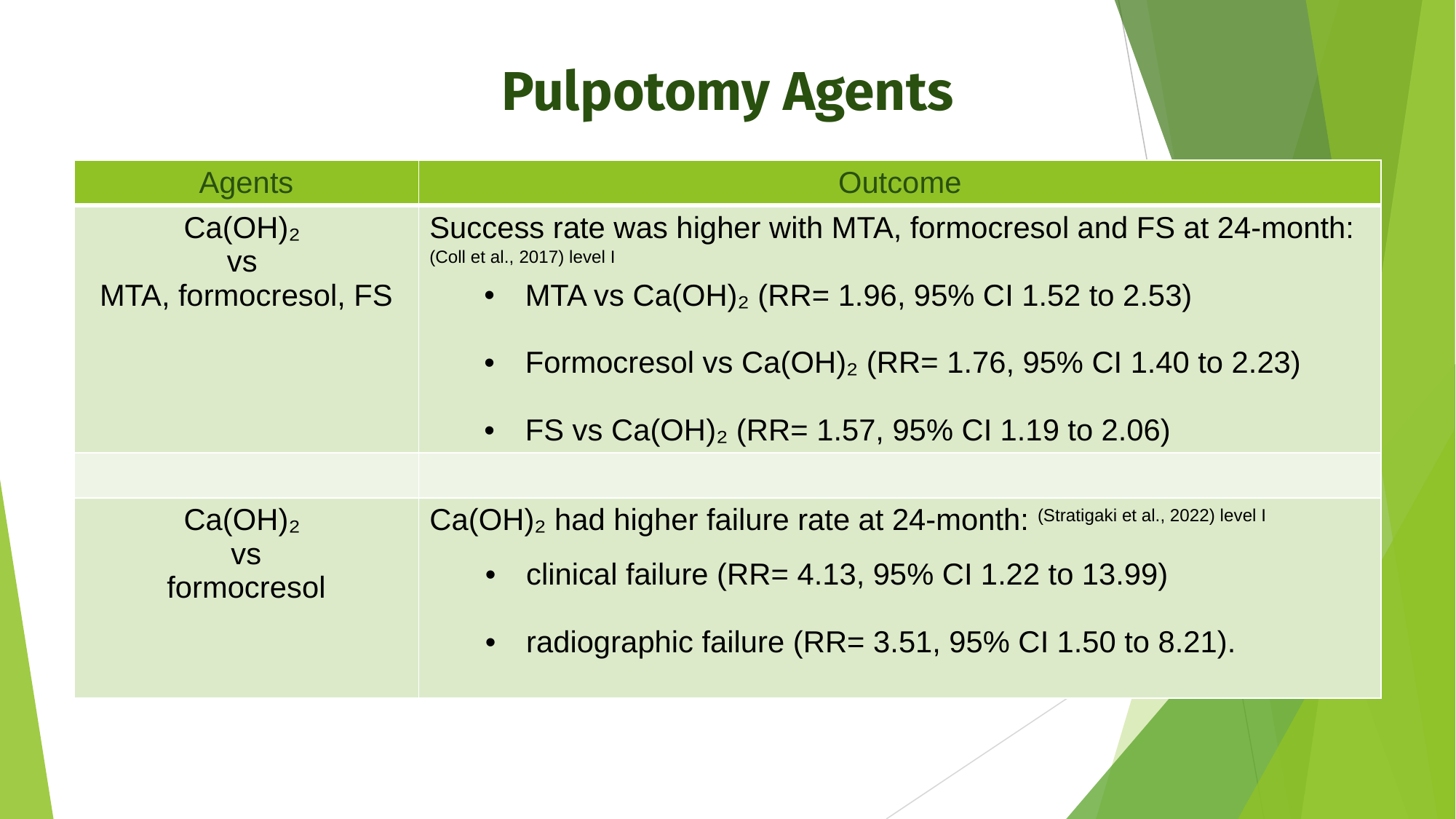

# Pulpotomy Agents
| Agents | Outcome |
| --- | --- |
| Ca(OH)₂ vs MTA, formocresol, FS | Success rate was higher with MTA, formocresol and FS at 24-month: (Coll et al., 2017) level I MTA vs Ca(OH)₂ (RR= 1.96, 95% CI 1.52 to 2.53) Formocresol vs Ca(OH)₂ (RR= 1.76, 95% CI 1.40 to 2.23) FS vs Ca(OH)₂ (RR= 1.57, 95% CI 1.19 to 2.06) |
|  |  |
| Ca(OH)₂ vs formocresol | Ca(OH)₂ had higher failure rate at 24-month: (Stratigaki et al., 2022) level I clinical failure (RR= 4.13, 95% CI 1.22 to 13.99) radiographic failure (RR= 3.51, 95% CI 1.50 to 8.21). |